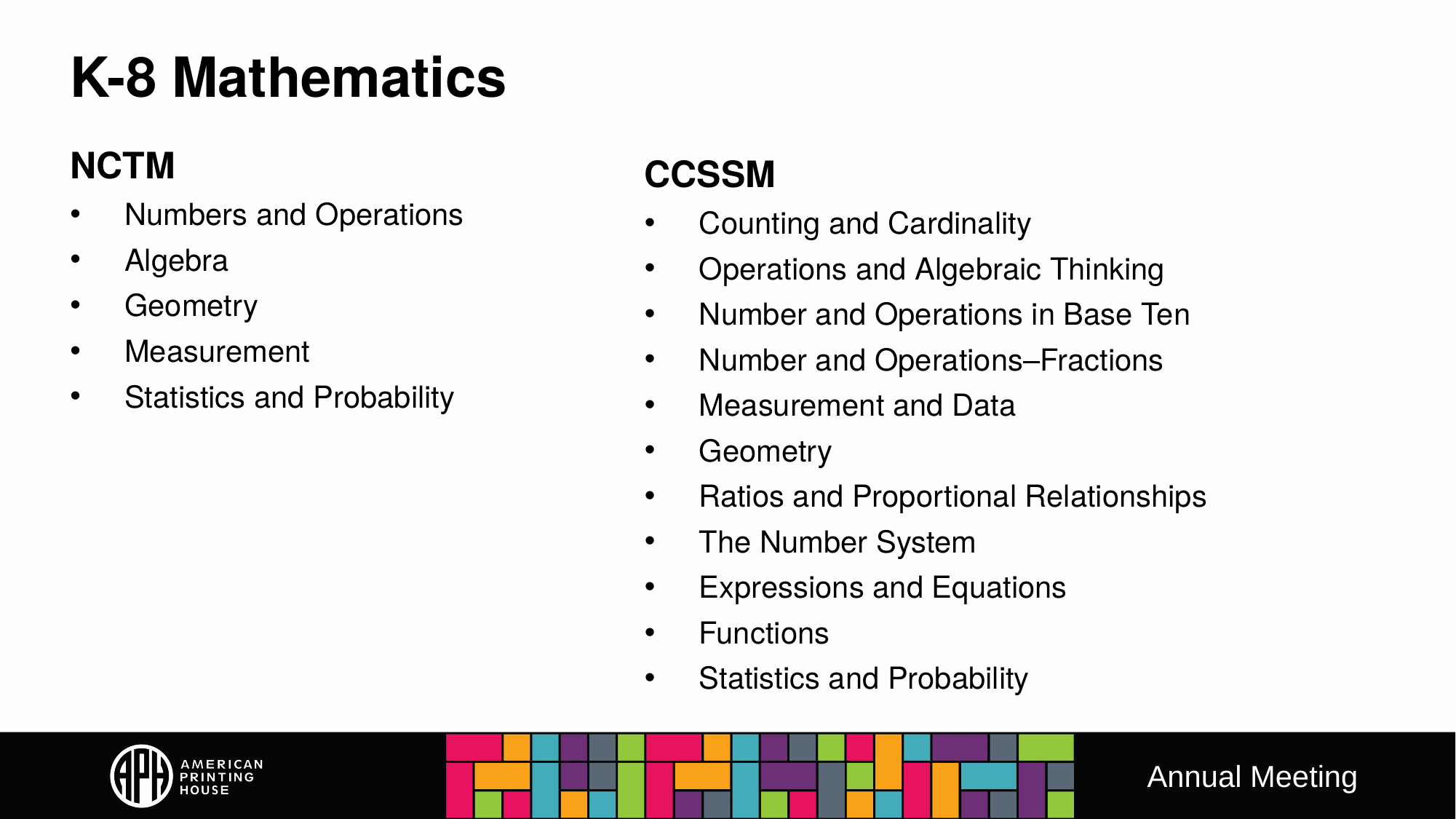

# K-8 Mathematics
NCTM
Numbers and Operations
Algebra
Geometry
Measurement
Statistics and Probability
CCSSM
Counting and Cardinality
Operations and Algebraic Thinking
Number and Operations in Base Ten
Number and Operations–Fractions
Measurement and Data
Geometry
Ratios and Proportional Relationships
The Number System
Expressions and Equations
Functions
Statistics and Probability